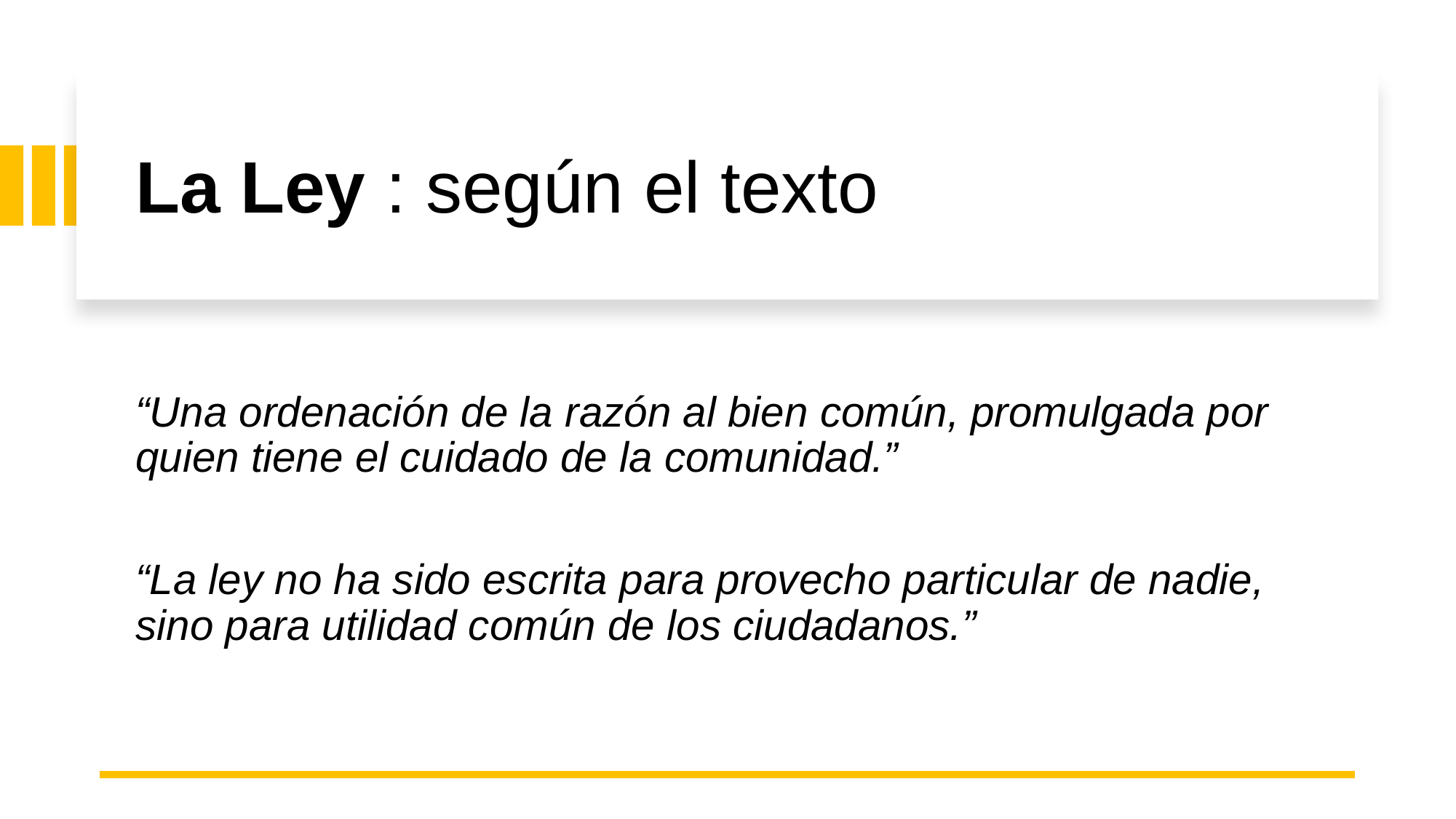

# La Ley : según el texto

“Una ordenación de la razón al bien común, promulgada por quien tiene el cuidado de la comunidad.”

“La ley no ha sido escrita para provecho particular de nadie, sino para utilidad común de los ciudadanos.”